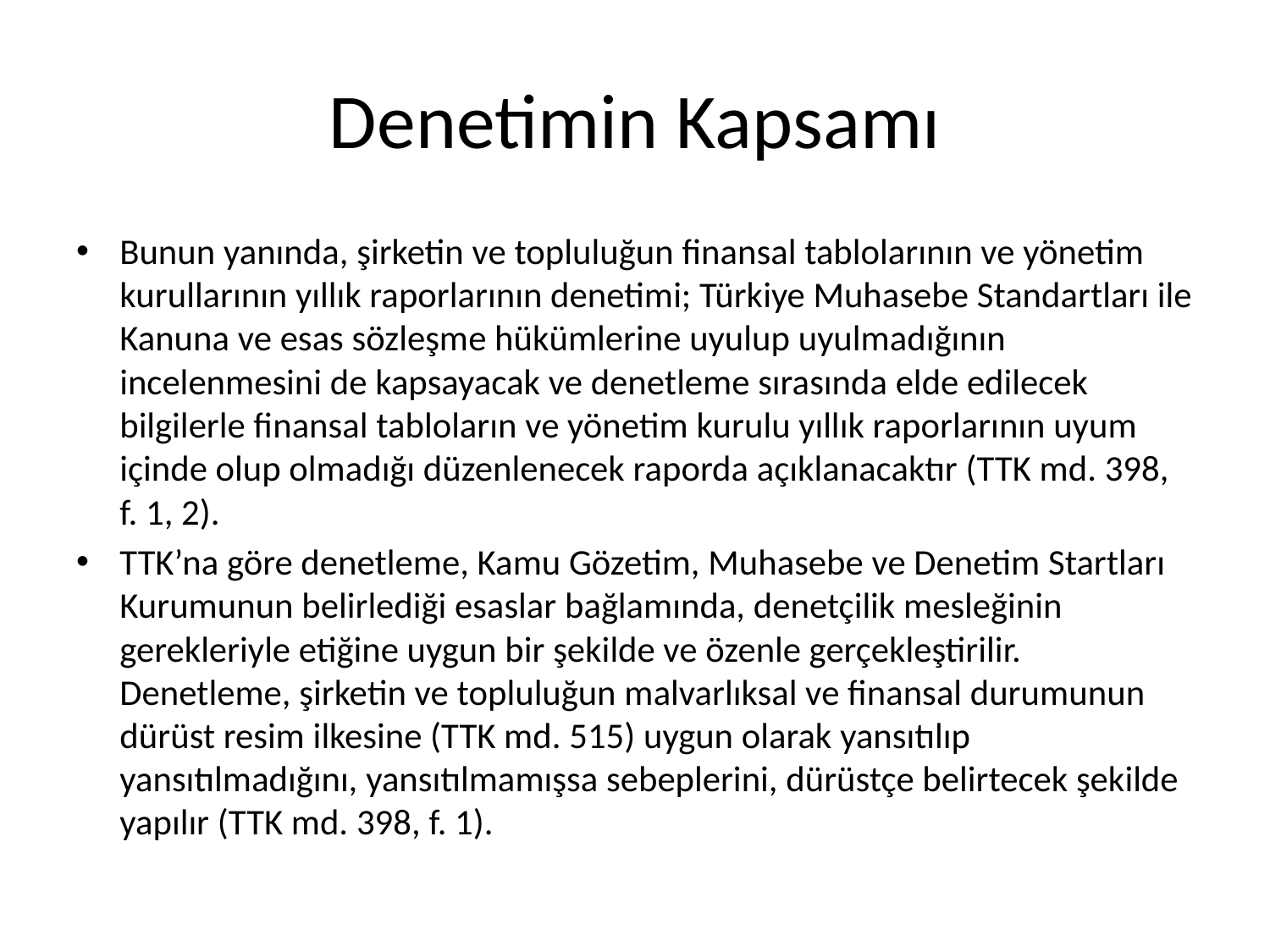

# Denetimin Kapsamı
Bunun yanında, şirketin ve topluluğun finansal tablolarının ve yönetim kurullarının yıllık raporlarının denetimi; Türkiye Muhasebe Standartları ile Kanuna ve esas sözleşme hükümlerine uyulup uyulmadığının incelenmesini de kapsayacak ve denetleme sırasında elde edilecek bilgilerle finansal tabloların ve yönetim kurulu yıllık raporlarının uyum içinde olup olmadığı düzenlenecek raporda açıklanacaktır (TTK md. 398, f. 1, 2).
TTK’na göre denetleme, Kamu Gözetim, Muhasebe ve Denetim Startları Kurumunun belirlediği esaslar bağlamında, denetçilik mesleğinin gerekleriyle etiğine uygun bir şekilde ve özenle gerçekleştirilir. Denetleme, şirketin ve topluluğun malvarlıksal ve finansal durumunun dürüst resim ilkesine (TTK md. 515) uygun olarak yansıtılıp yansıtılmadığını, yansıtılmamışsa sebeplerini, dürüstçe belirtecek şekilde yapılır (TTK md. 398, f. 1).